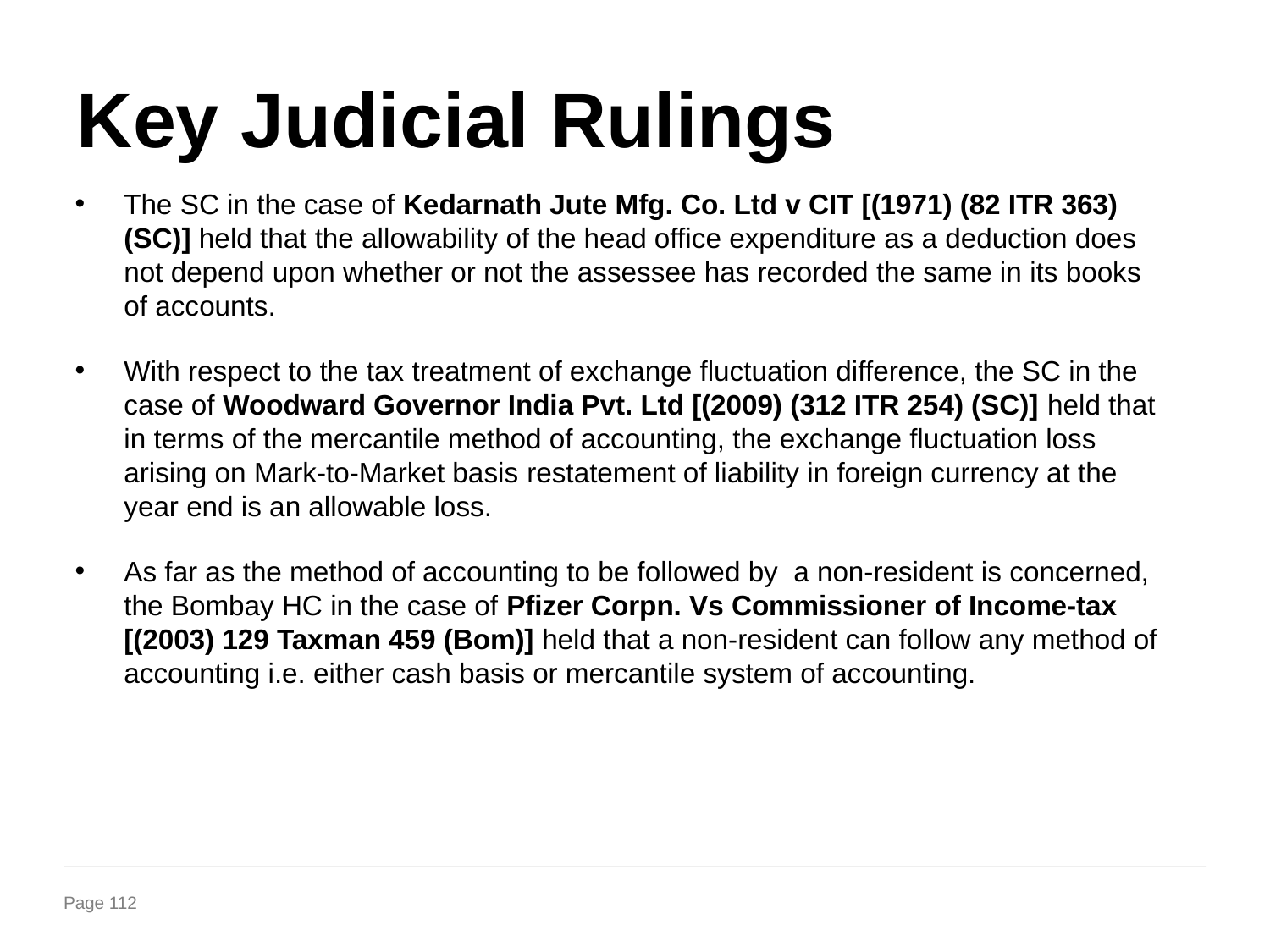

# Key Judicial Rulings
The SC in the case of Kedarnath Jute Mfg. Co. Ltd v CIT [(1971) (82 ITR 363) (SC)] held that the allowability of the head office expenditure as a deduction does not depend upon whether or not the assessee has recorded the same in its books of accounts.
With respect to the tax treatment of exchange fluctuation difference, the SC in the case of Woodward Governor India Pvt. Ltd [(2009) (312 ITR 254) (SC)] held that in terms of the mercantile method of accounting, the exchange fluctuation loss arising on Mark-to-Market basis restatement of liability in foreign currency at the year end is an allowable loss.
As far as the method of accounting to be followed by  a non-resident is concerned, the Bombay HC in the case of Pfizer Corpn. Vs Commissioner of Income-tax [(2003) 129 Taxman 459 (Bom)] held that a non-resident can follow any method of accounting i.e. either cash basis or mercantile system of accounting.

112